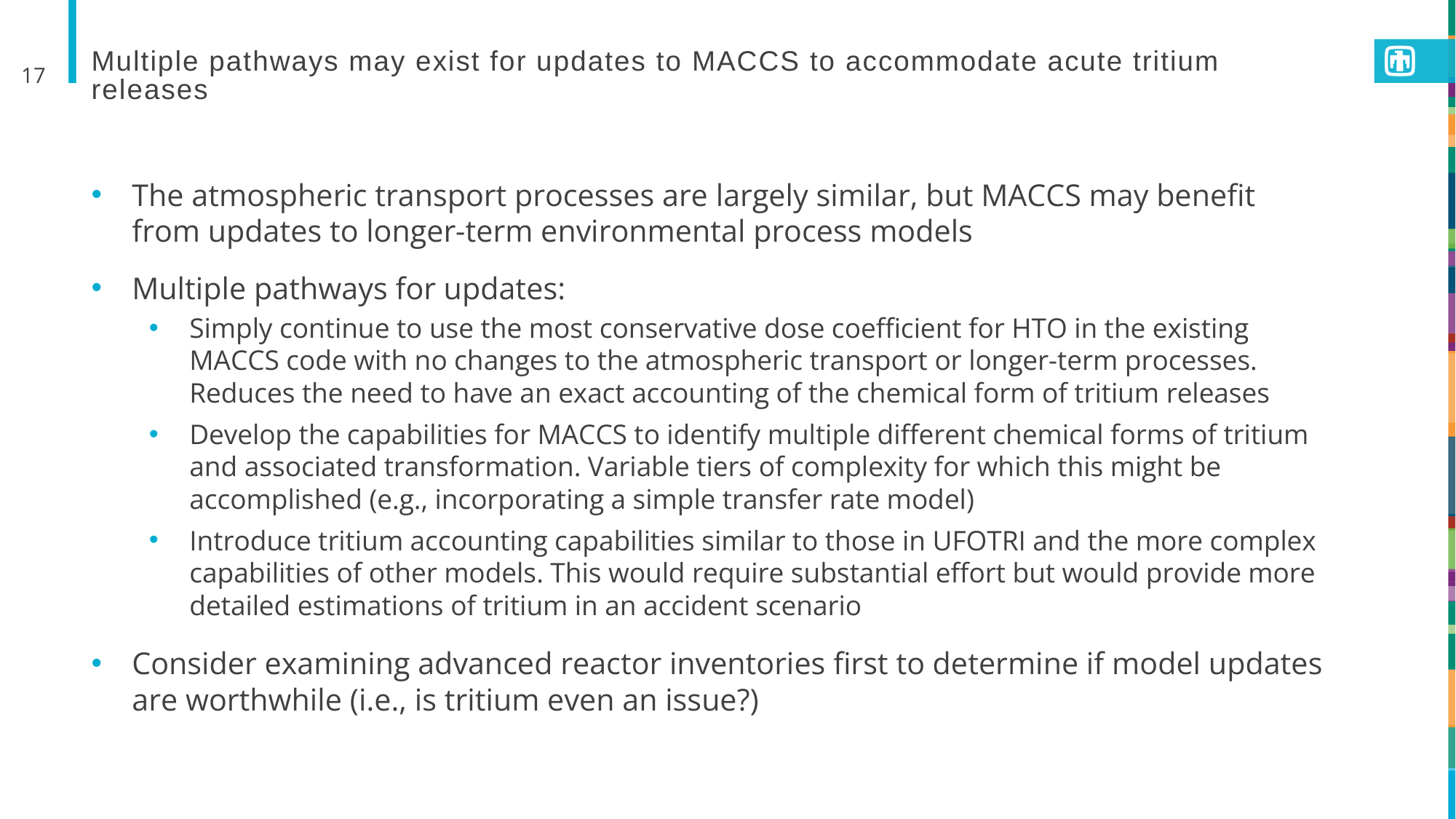

17
# Multiple pathways may exist for updates to MACCS to accommodate acute tritium releases
The atmospheric transport processes are largely similar, but MACCS may benefit from updates to longer-term environmental process models
Multiple pathways for updates:
Simply continue to use the most conservative dose coefficient for HTO in the existing MACCS code with no changes to the atmospheric transport or longer-term processes. Reduces the need to have an exact accounting of the chemical form of tritium releases
Develop the capabilities for MACCS to identify multiple different chemical forms of tritium and associated transformation. Variable tiers of complexity for which this might be accomplished (e.g., incorporating a simple transfer rate model)
Introduce tritium accounting capabilities similar to those in UFOTRI and the more complex capabilities of other models. This would require substantial effort but would provide more detailed estimations of tritium in an accident scenario
Consider examining advanced reactor inventories first to determine if model updates are worthwhile (i.e., is tritium even an issue?)